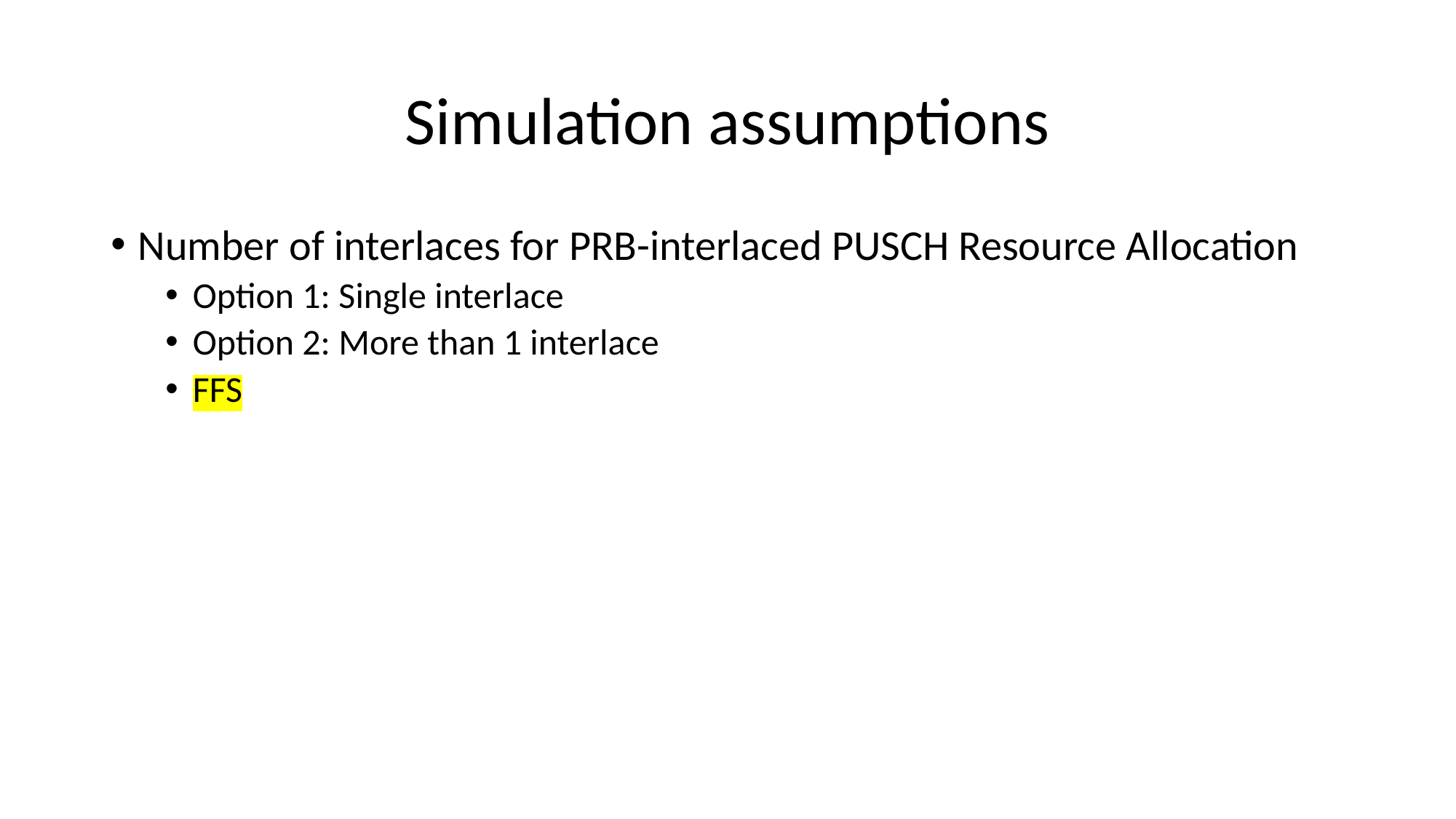

# Simulation assumptions
Number of interlaces for PRB-interlaced PUSCH Resource Allocation
Option 1: Single interlace
Option 2: More than 1 interlace
FFS